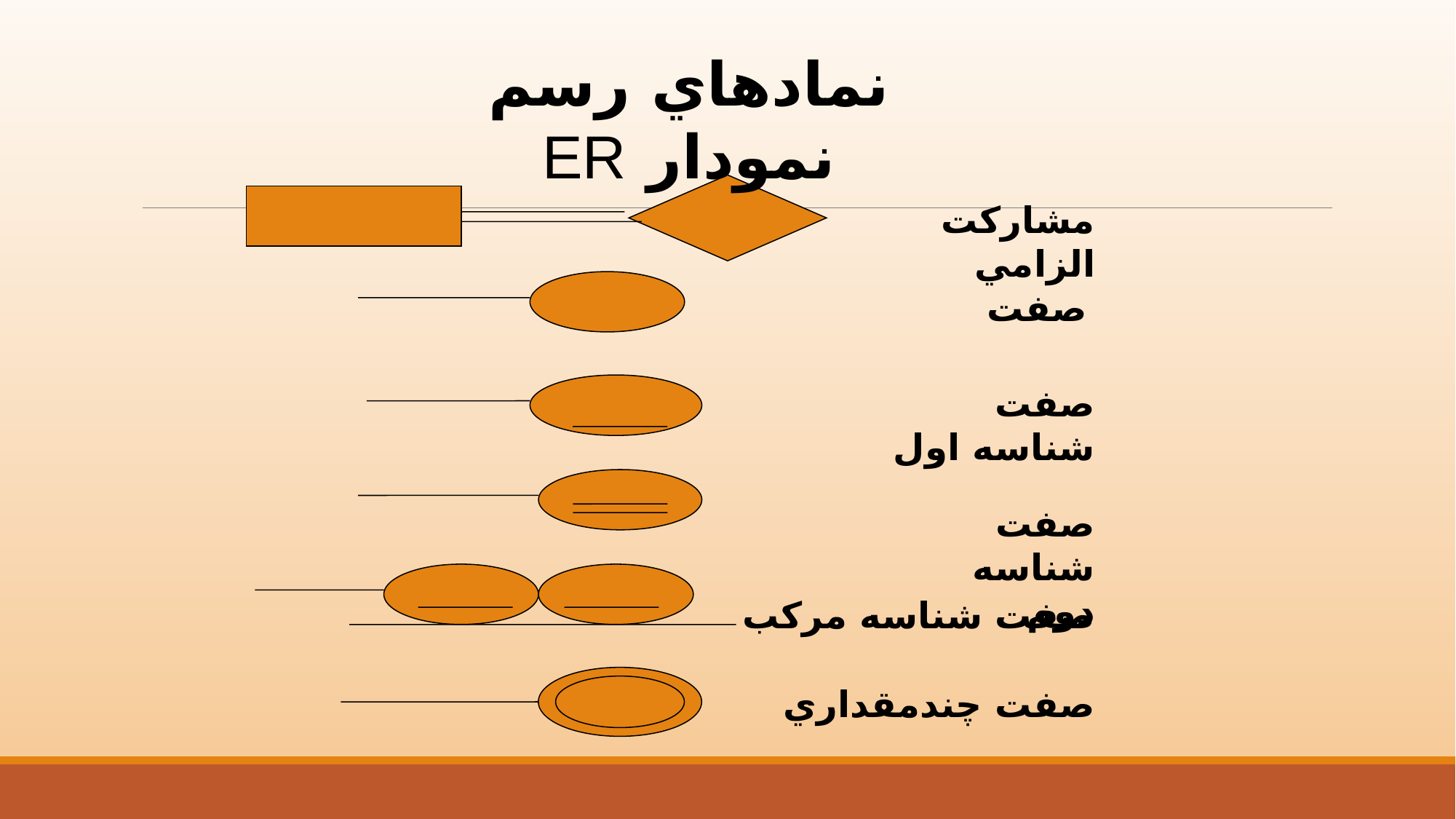

نمادهاي رسم نمودار ER

مشاركت الزامي

صفت

صفت شناسه اول

صفت شناسه دوم

صفت شناسه مركب

صفت چندمقداري